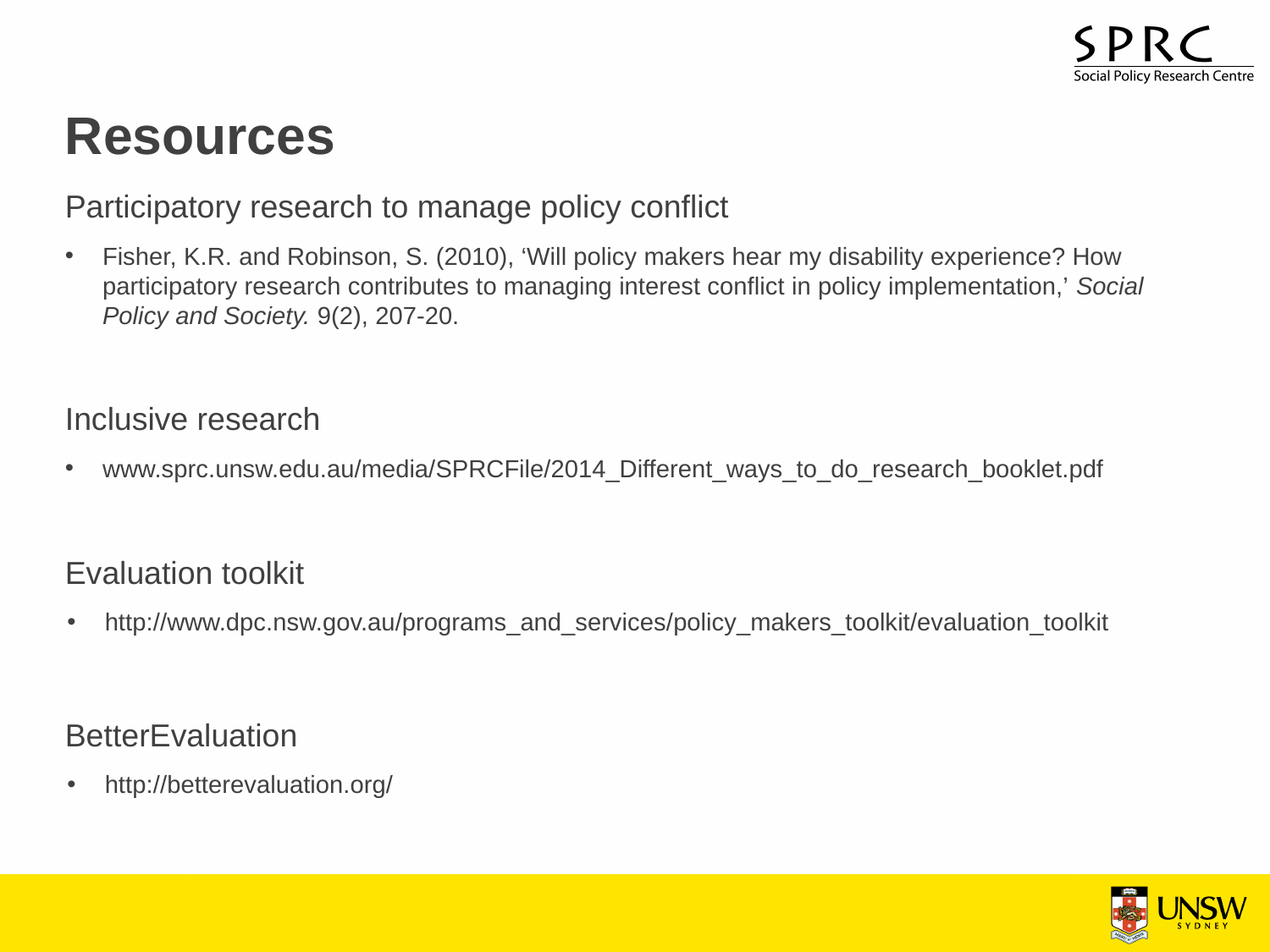

# Resources
Participatory research to manage policy conflict
Fisher, K.R. and Robinson, S. (2010), ‘Will policy makers hear my disability experience? How participatory research contributes to managing interest conflict in policy implementation,’ Social Policy and Society. 9(2), 207-20.

Inclusive research
www.sprc.unsw.edu.au/media/SPRCFile/2014_Different_ways_to_do_research_booklet.pdf

Evaluation toolkit
http://www.dpc.nsw.gov.au/programs_and_services/policy_makers_toolkit/evaluation_toolkit

BetterEvaluation
http://betterevaluation.org/